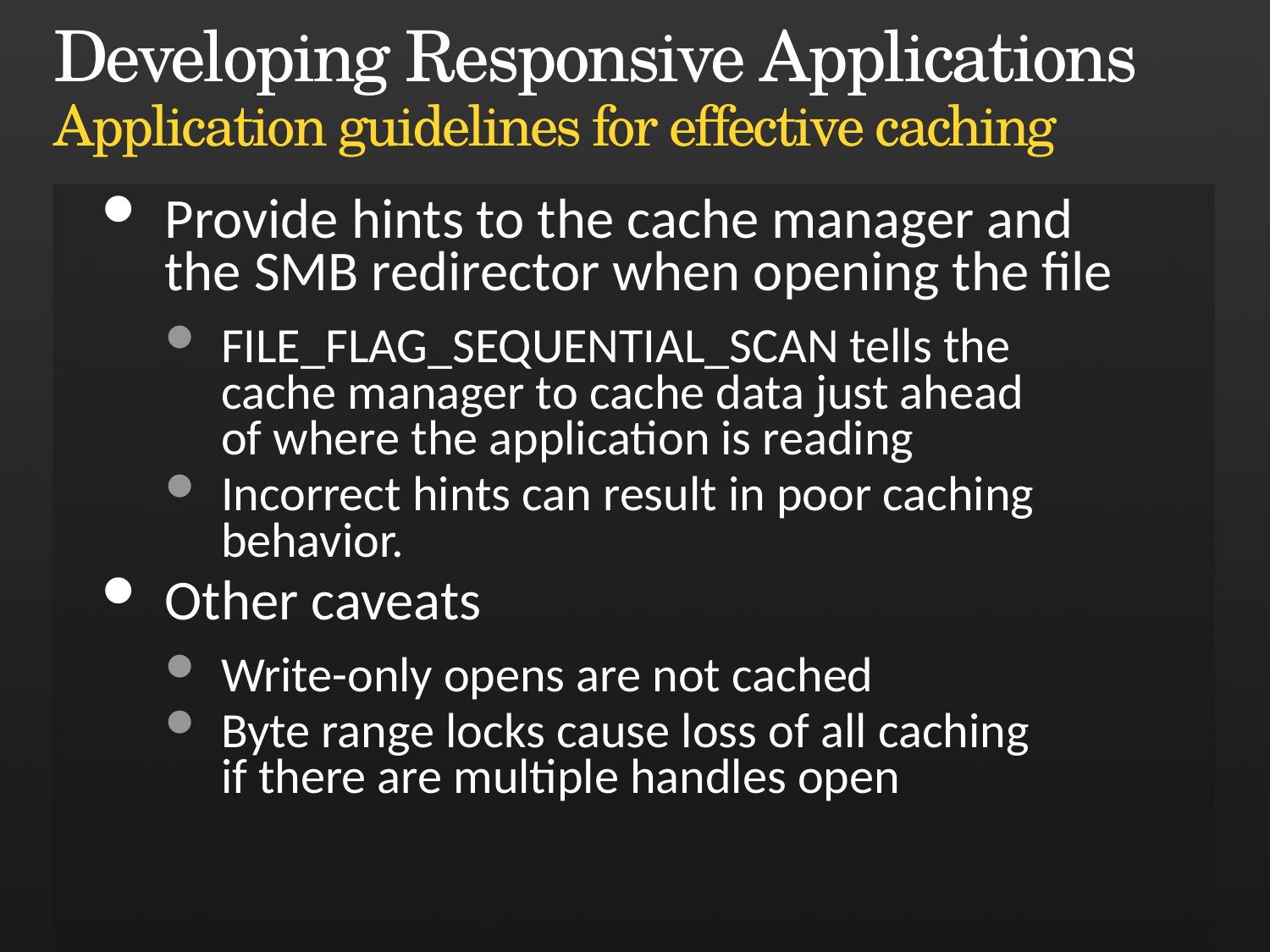

# Developing Responsive Applications Application guidelines for effective caching
Provide hints to the cache manager and
the SMB redirector when opening the file
FILE_FLAG_SEQUENTIAL_SCAN tells the
cache manager to cache data just ahead
of where the application is reading
Incorrect hints can result in poor caching behavior.
Other caveats
Write-only opens are not cached
Byte range locks cause loss of all caching
if there are multiple handles open